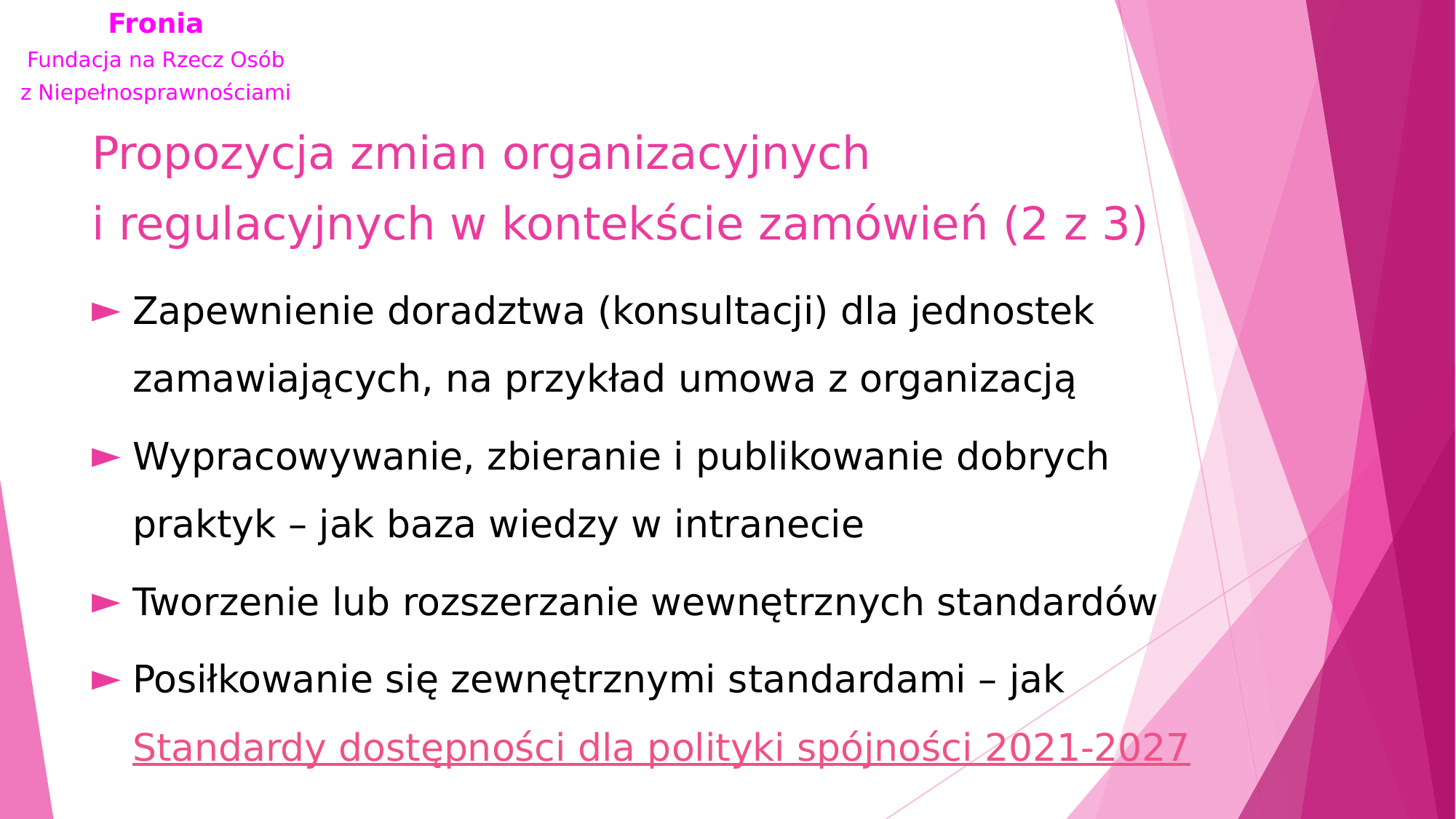

# Propozycja zmian organizacyjnych i regulacyjnych w kontekście zamówień (2 z 3)
Zapewnienie doradztwa (konsultacji) dla jednostek zamawiających, na przykład umowa z organizacją
Wypracowywanie, zbieranie i publikowanie dobrych praktyk – jak baza wiedzy w intranecie
Tworzenie lub rozszerzanie wewnętrznych standardów
Posiłkowanie się zewnętrznymi standardami – jak Standardy dostępności dla polityki spójności 2021-2027